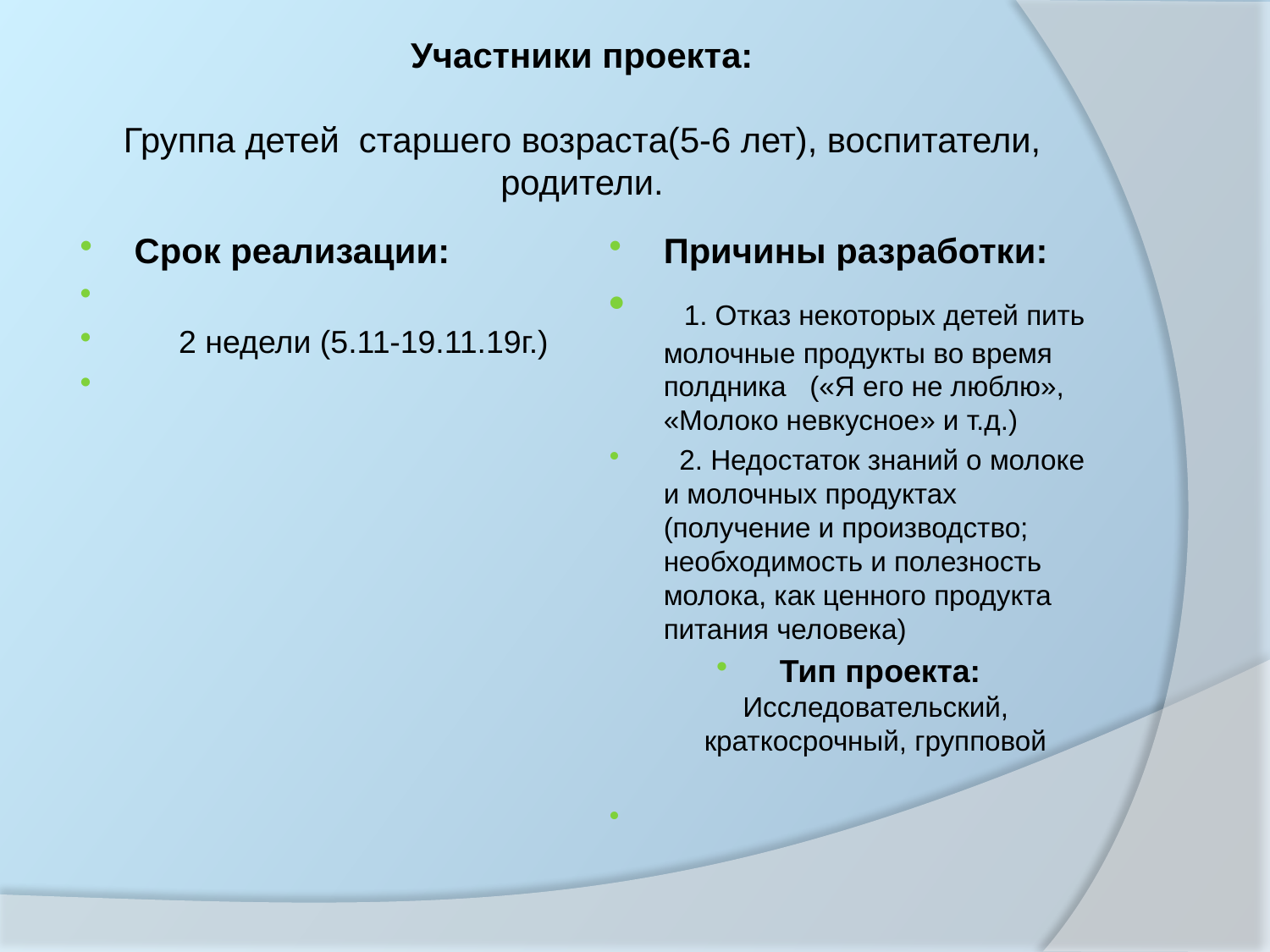

# Участники проекта:   Группа детей  старшего возраста(5-6 лет), воспитатели, родители.
Срок реализации:

     2 недели (5.11-19.11.19г.)

Причины разработки:
  1. Отказ некоторых детей пить молочные продукты во время полдника   («Я его не люблю», «Молоко невкусное» и т.д.)
  2. Недостаток знаний о молоке и молочных продуктах (получение и производство; необходимость и полезность молока, как ценного продукта питания человека)
 Тип проекта: Исследовательский, краткосрочный, групповой